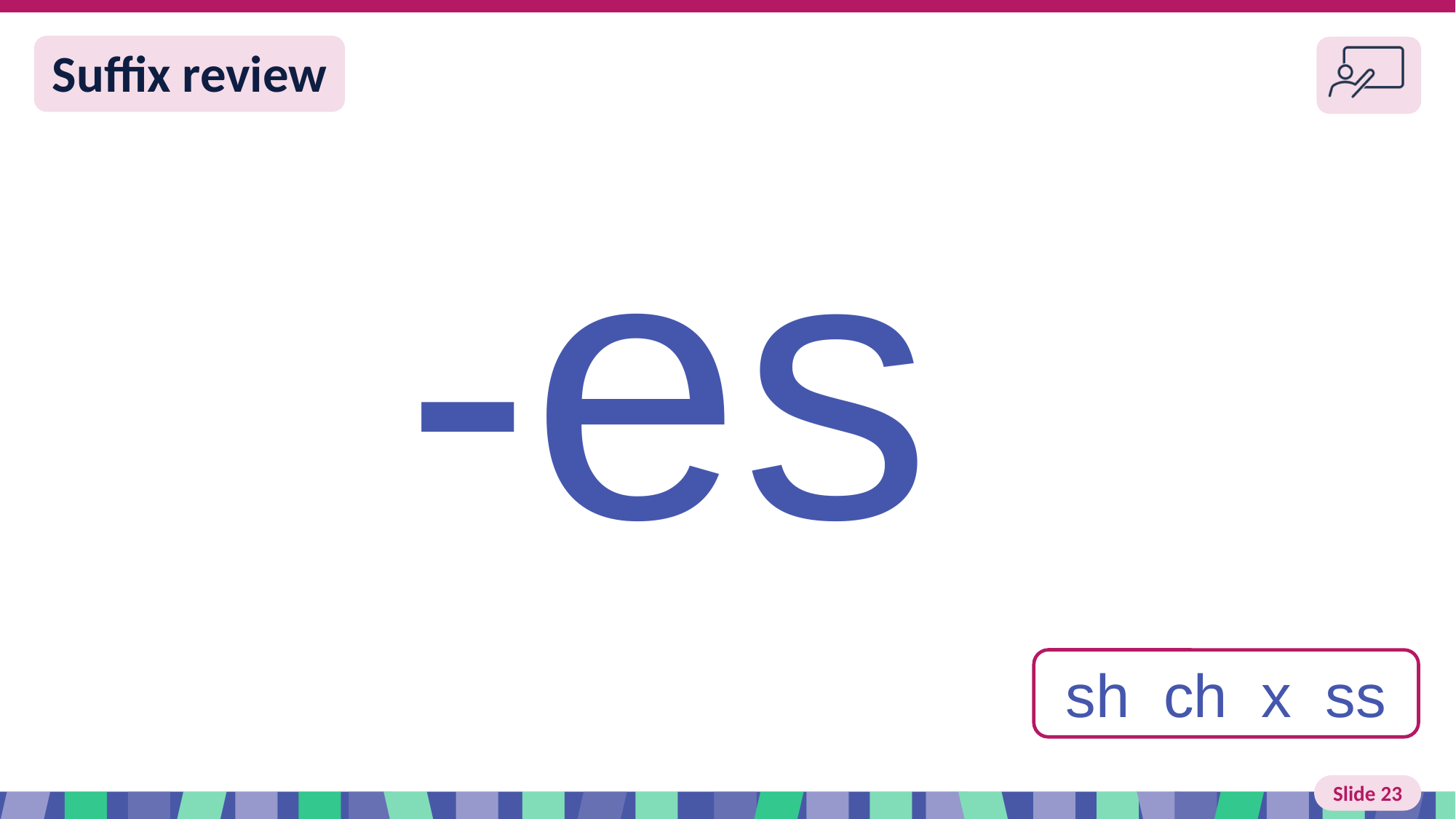

Slide 23 Suffix
-es
sh  ch  x  ss